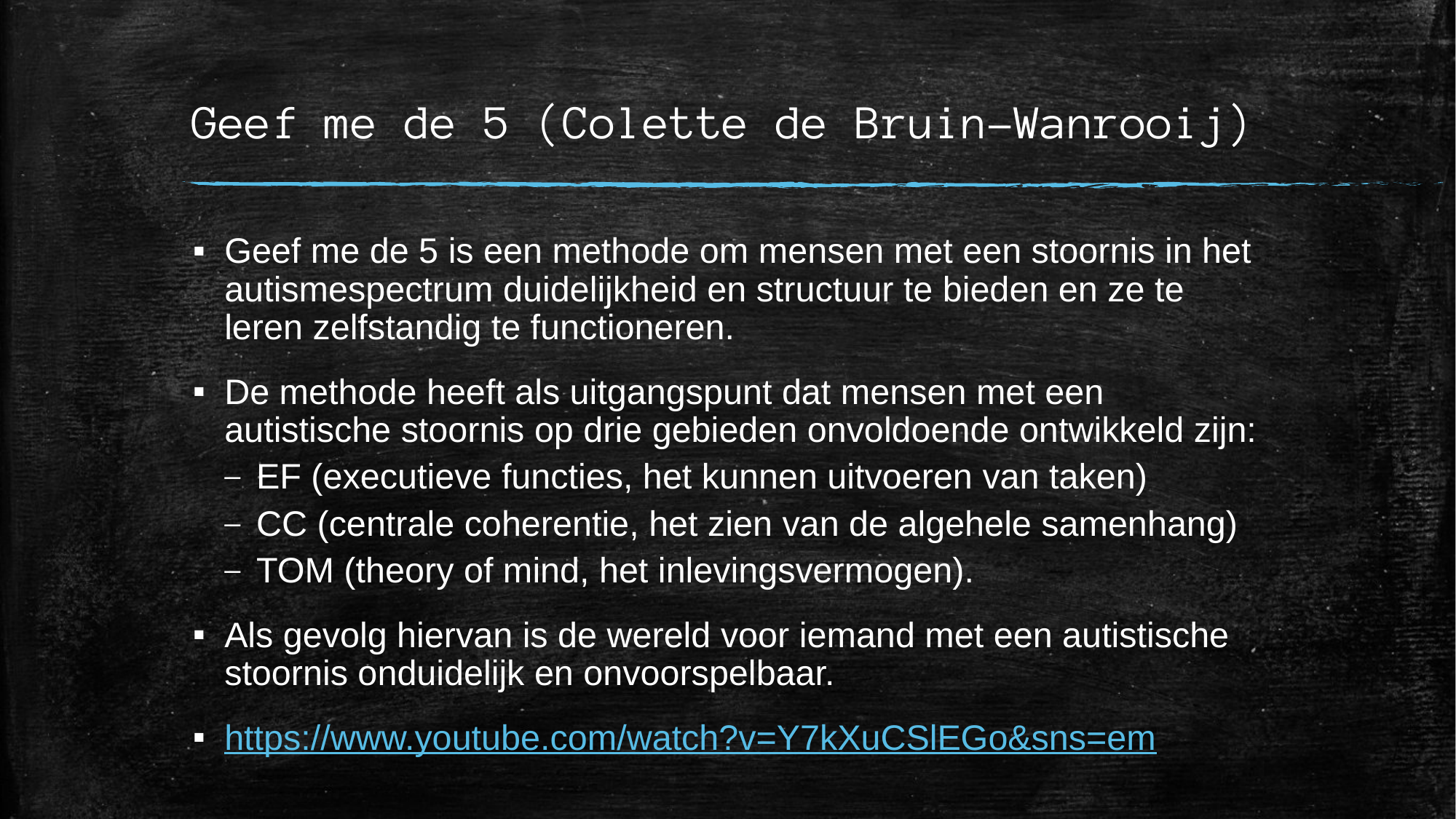

# Geef me de 5 (Colette de Bruin-Wanrooij)
Geef me de 5 is een methode om mensen met een stoornis in het autismespectrum duidelijkheid en structuur te bieden en ze te leren zelfstandig te functioneren.
De methode heeft als uitgangspunt dat mensen met een autistische stoornis op drie gebieden onvoldoende ontwikkeld zijn:
EF (executieve functies, het kunnen uitvoeren van taken)
CC (centrale coherentie, het zien van de algehele samenhang)
TOM (theory of mind, het inlevingsvermogen).
Als gevolg hiervan is de wereld voor iemand met een autistische stoornis onduidelijk en onvoorspelbaar.
https://www.youtube.com/watch?v=Y7kXuCSlEGo&sns=em